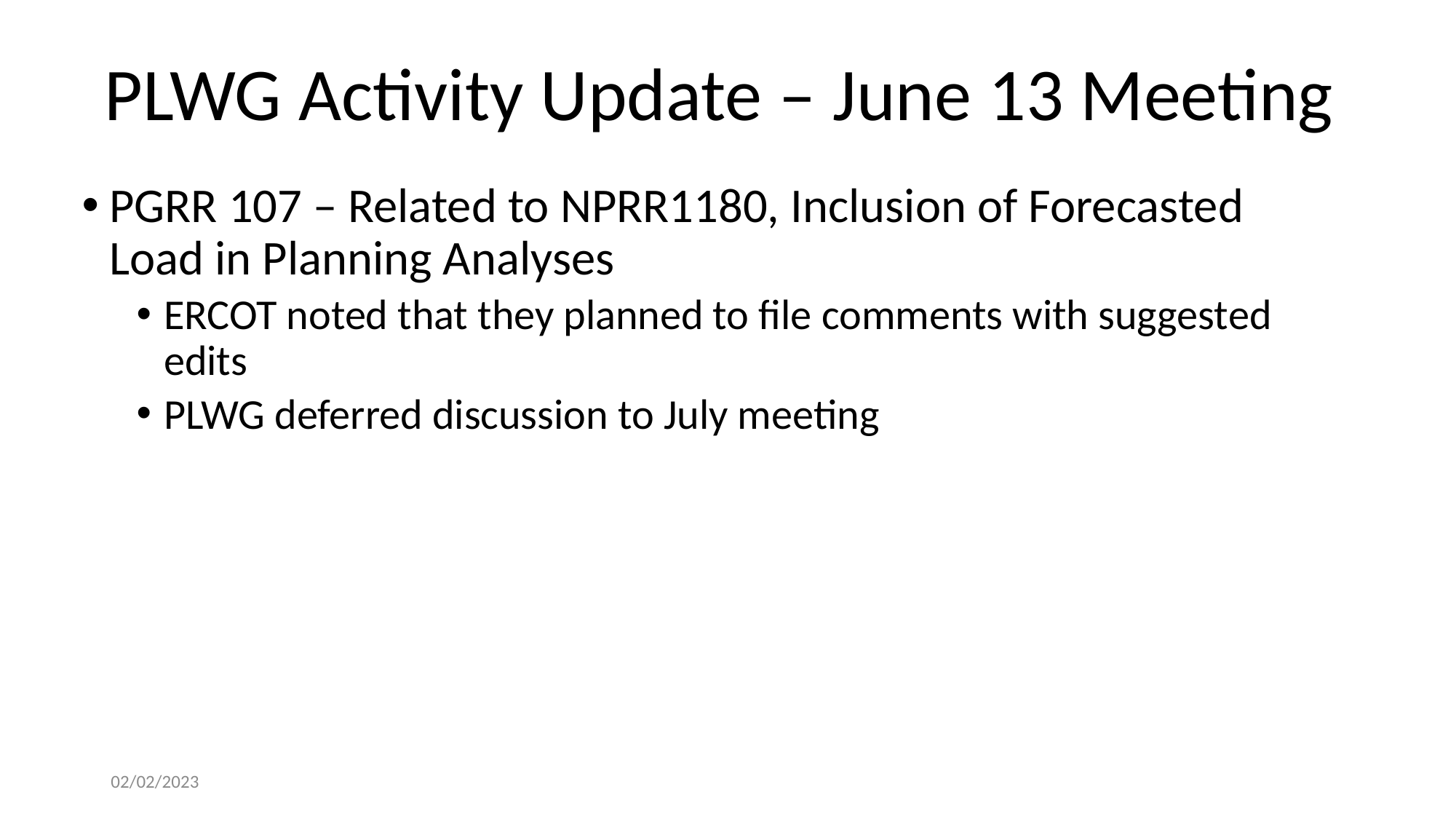

# PLWG Activity Update – June 13 Meeting
PGRR 107 – Related to NPRR1180, Inclusion of Forecasted Load in Planning Analyses
ERCOT noted that they planned to file comments with suggested edits
PLWG deferred discussion to July meeting
02/02/2023